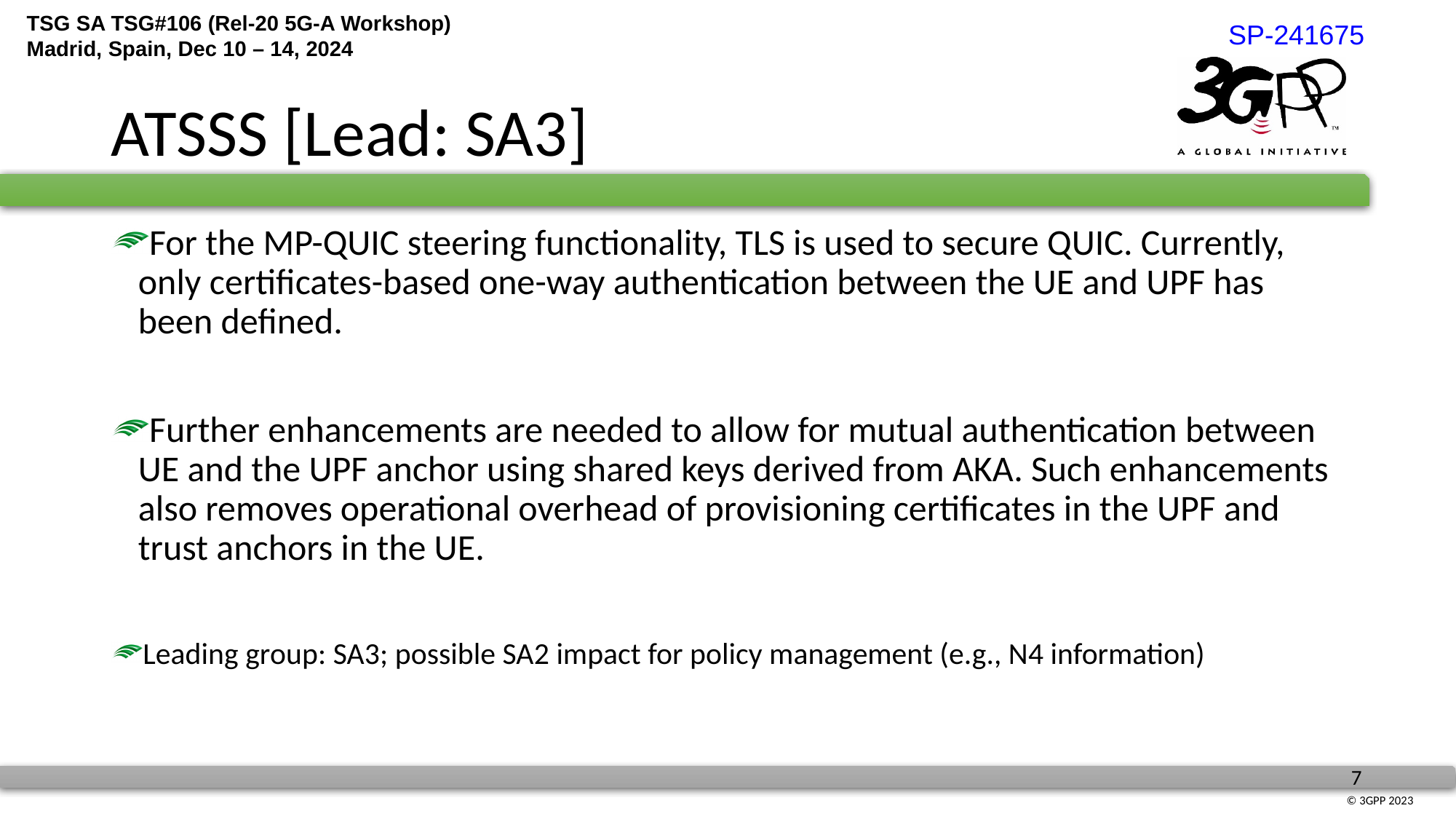

SP-241675
# ATSSS [Lead: SA3]
For the MP-QUIC steering functionality, TLS is used to secure QUIC. Currently, only certificates-based one-way authentication between the UE and UPF has been defined.

Further enhancements are needed to allow for mutual authentication between UE and the UPF anchor using shared keys derived from AKA. Such enhancements also removes operational overhead of provisioning certificates in the UPF and trust anchors in the UE.

Leading group: SA3; possible SA2 impact for policy management (e.g., N4 information)